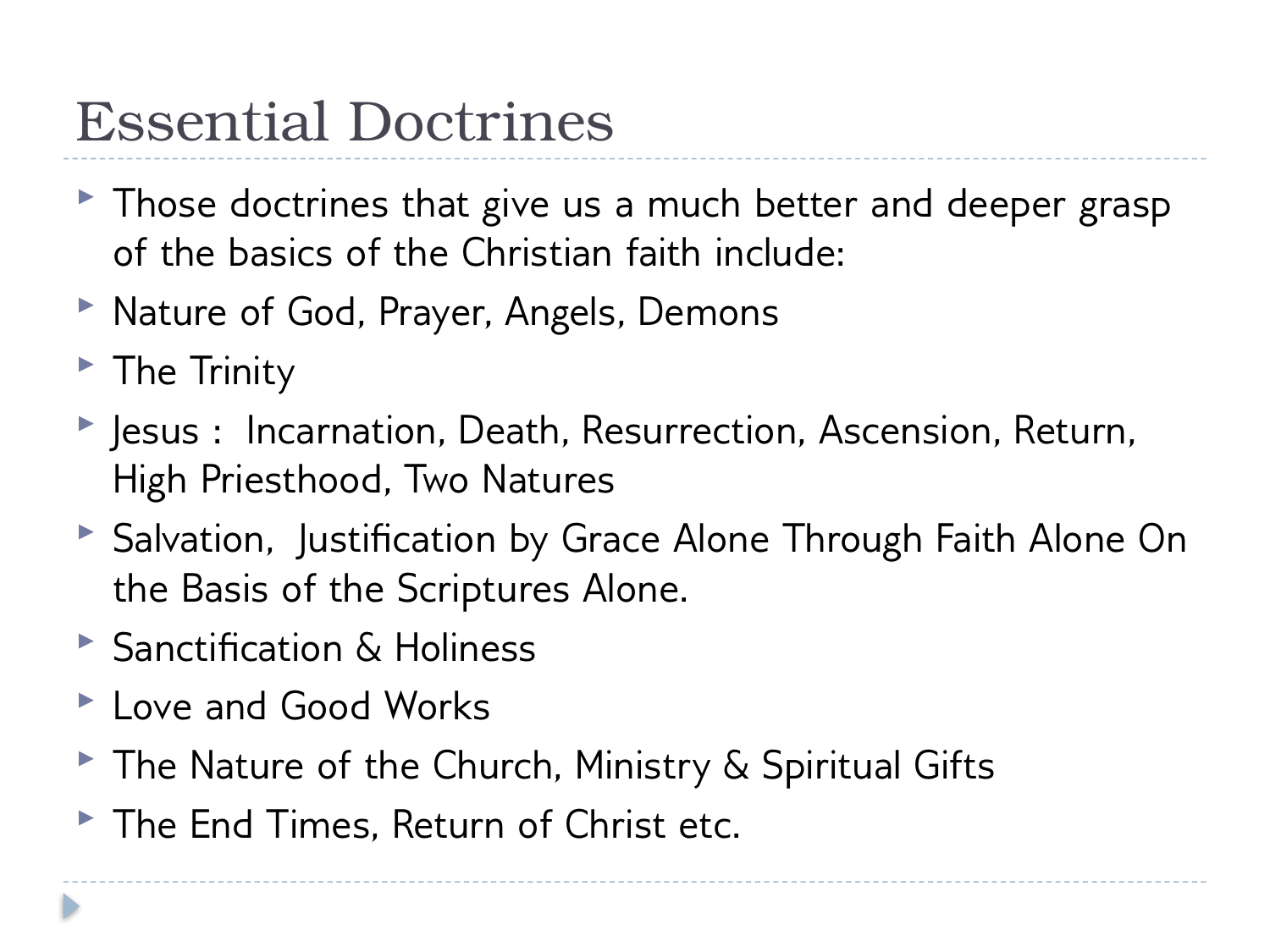

# Essential Doctrines
Those doctrines that give us a much better and deeper grasp of the basics of the Christian faith include:
Nature of God, Prayer, Angels, Demons
The Trinity
Jesus :  Incarnation, Death, Resurrection, Ascension, Return, High Priesthood, Two Natures
Salvation,  Justification by Grace Alone Through Faith Alone On the Basis of the Scriptures Alone.
Sanctification & Holiness
Love and Good Works
The Nature of the Church, Ministry & Spiritual Gifts
The End Times, Return of Christ etc.